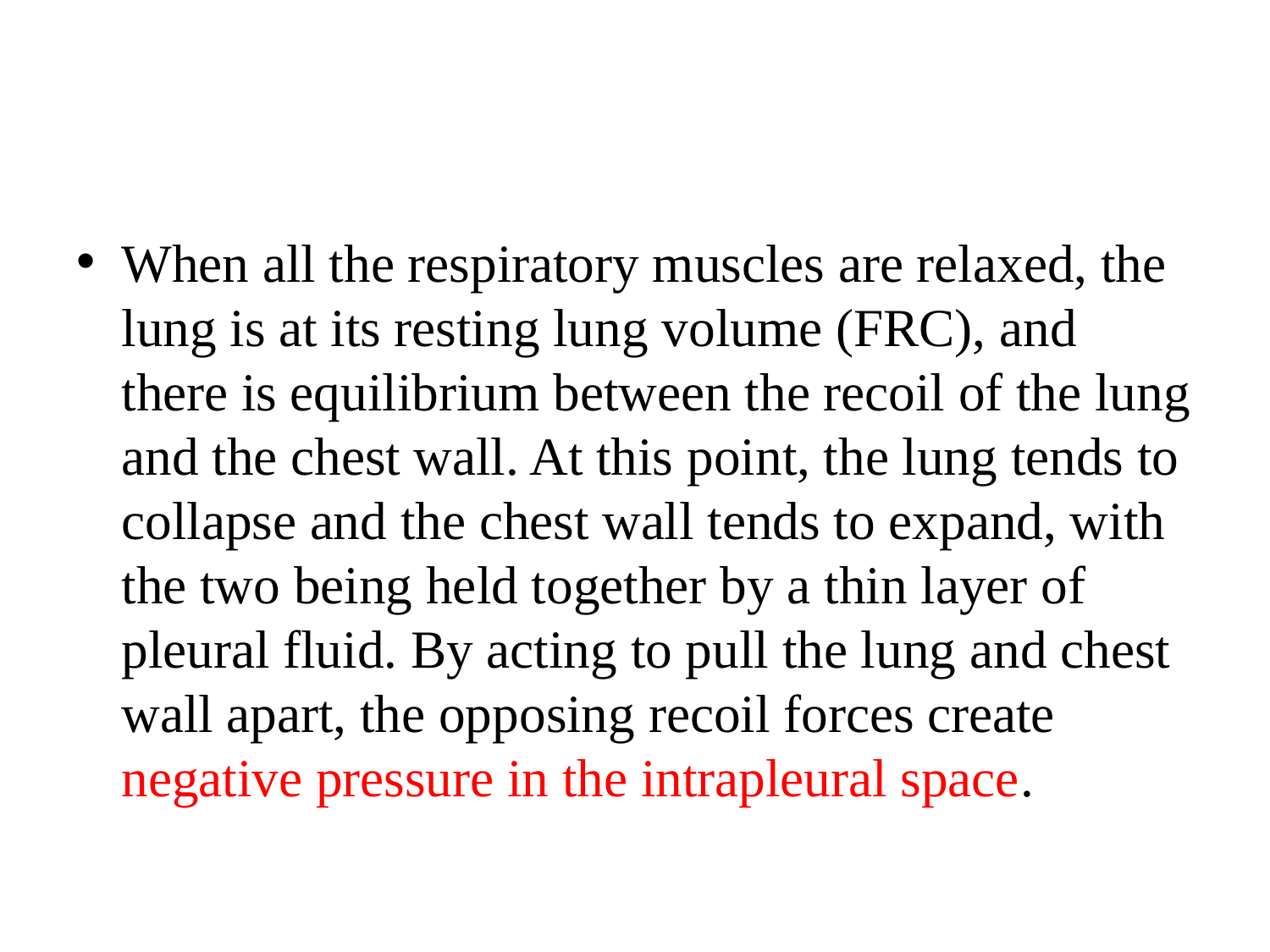

#
When all the respiratory muscles are relaxed, the lung is at its resting lung volume (FRC), and there is equilibrium between the recoil of the lung and the chest wall. At this point, the lung tends to collapse and the chest wall tends to expand, with the two being held together by a thin layer of pleural fluid. By acting to pull the lung and chest wall apart, the opposing recoil forces create negative pressure in the intrapleural space.